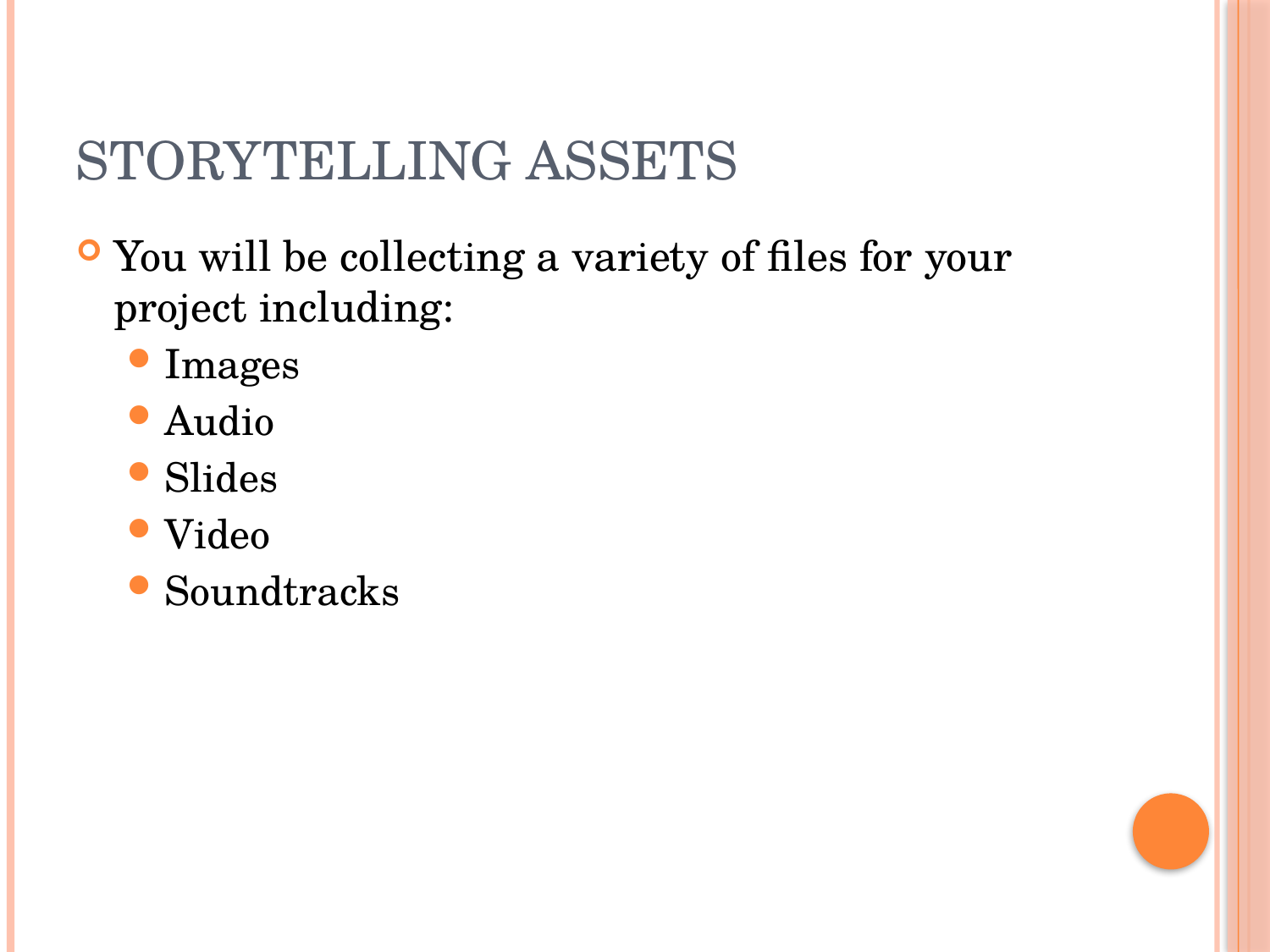

# Storytelling Assets
You will be collecting a variety of files for your project including:
Images
Audio
Slides
Video
Soundtracks